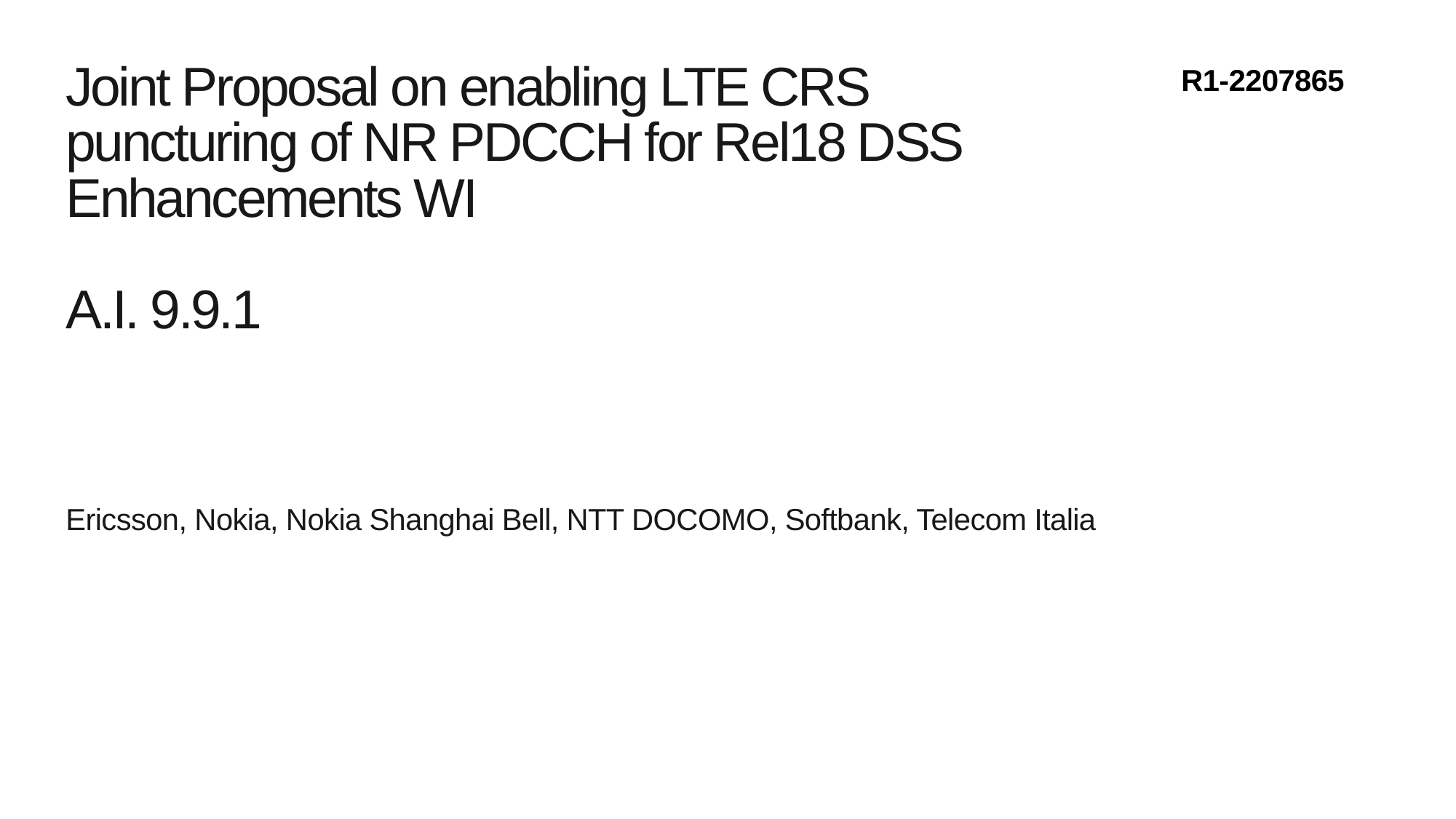

# Joint Proposal on enabling LTE CRS puncturing of NR PDCCH for Rel18 DSS Enhancements WI A.I. 9.9.1
R1-2207865
Ericsson, Nokia, Nokia Shanghai Bell, NTT DOCOMO, Softbank, Telecom Italia